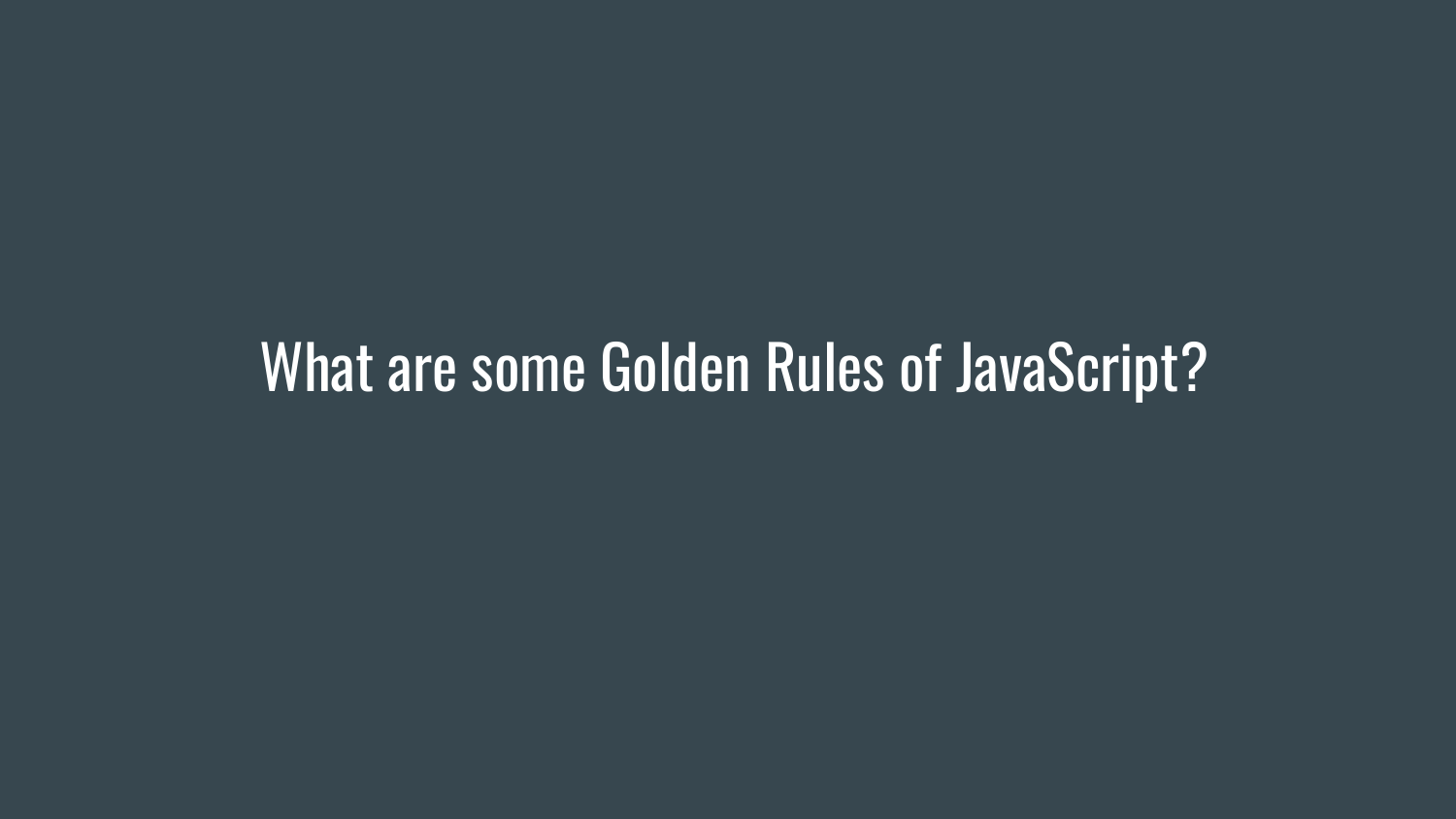

# What are some Golden Rules of JavaScript?